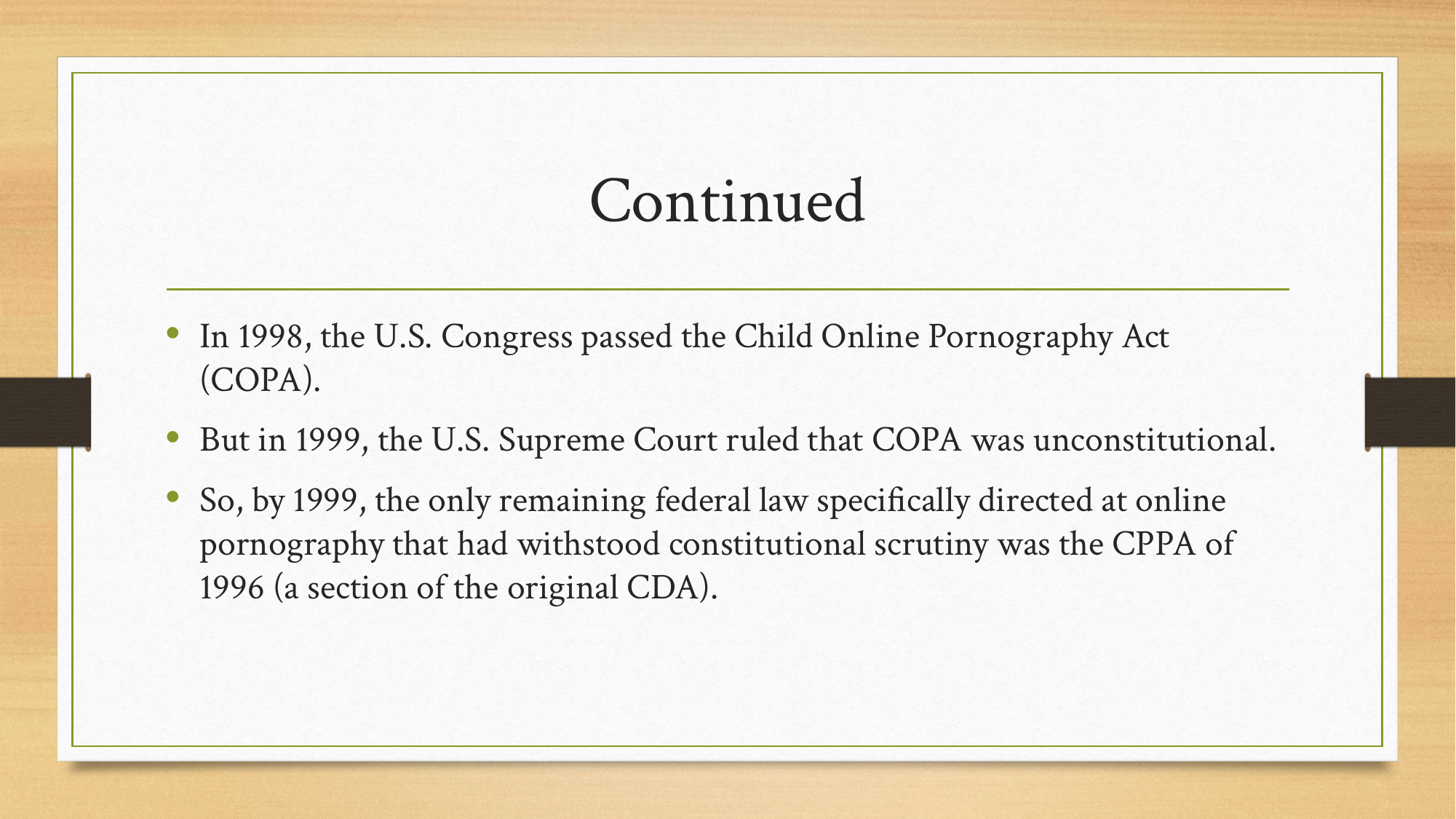

# Continued
In 1998, the U.S. Congress passed the Child Online Pornography Act (COPA).
But in 1999, the U.S. Supreme Court ruled that COPA was unconstitutional.
So, by 1999, the only remaining federal law specifically directed at online pornography that had withstood constitutional scrutiny was the CPPA of 1996 (a section of the original CDA).